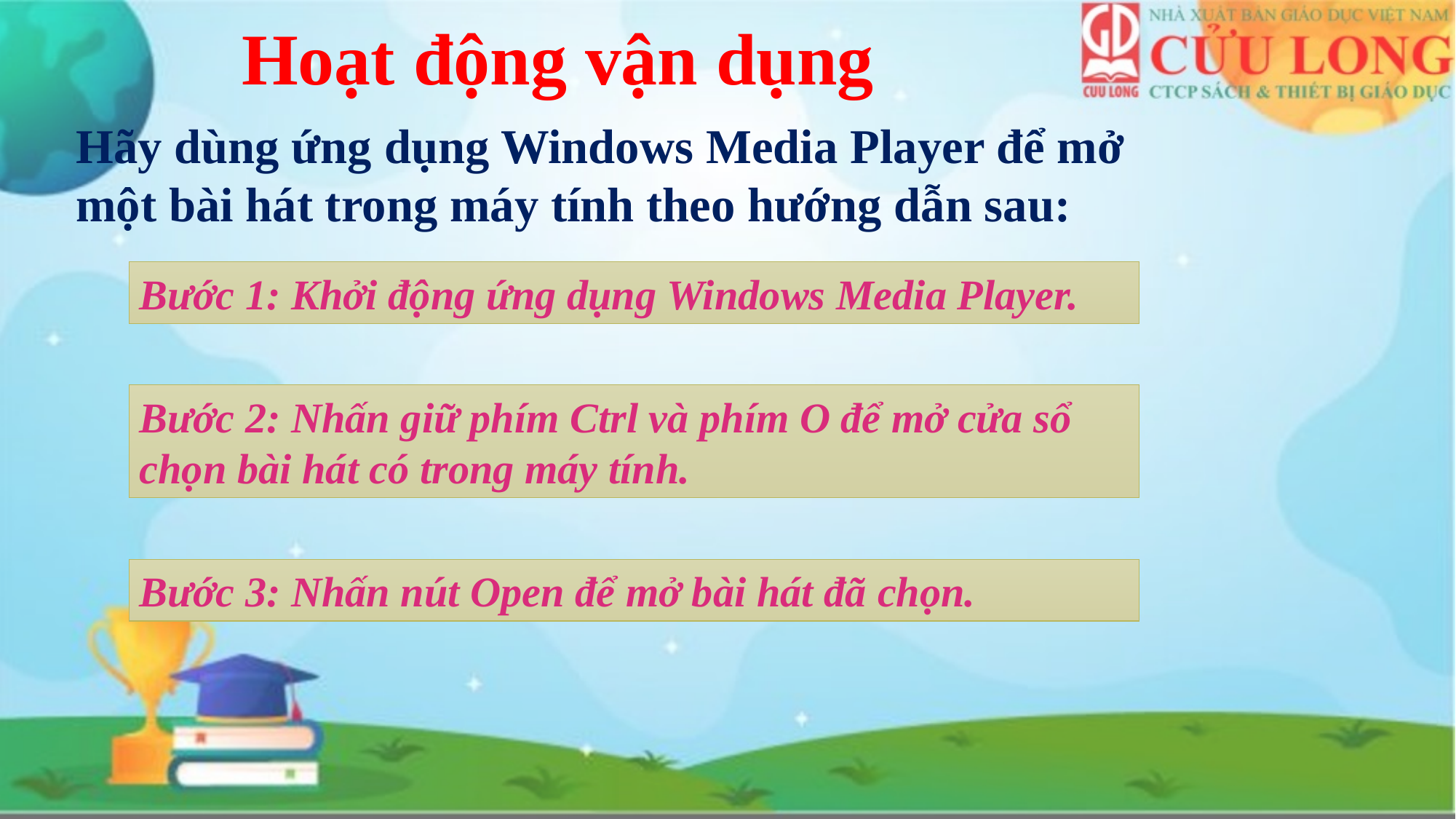

# Hoạt động vận dụng
Hãy dùng ứng dụng Windows Media Player để mở một bài hát trong máy tính theo hướng dẫn sau:
Bước 1: Khởi động ứng dụng Windows Media Player.
Bước 2: Nhấn giữ phím Ctrl và phím O để mở cửa sổ chọn bài hát có trong máy tính.
Bước 3: Nhấn nút Open để mở bài hát đã chọn.